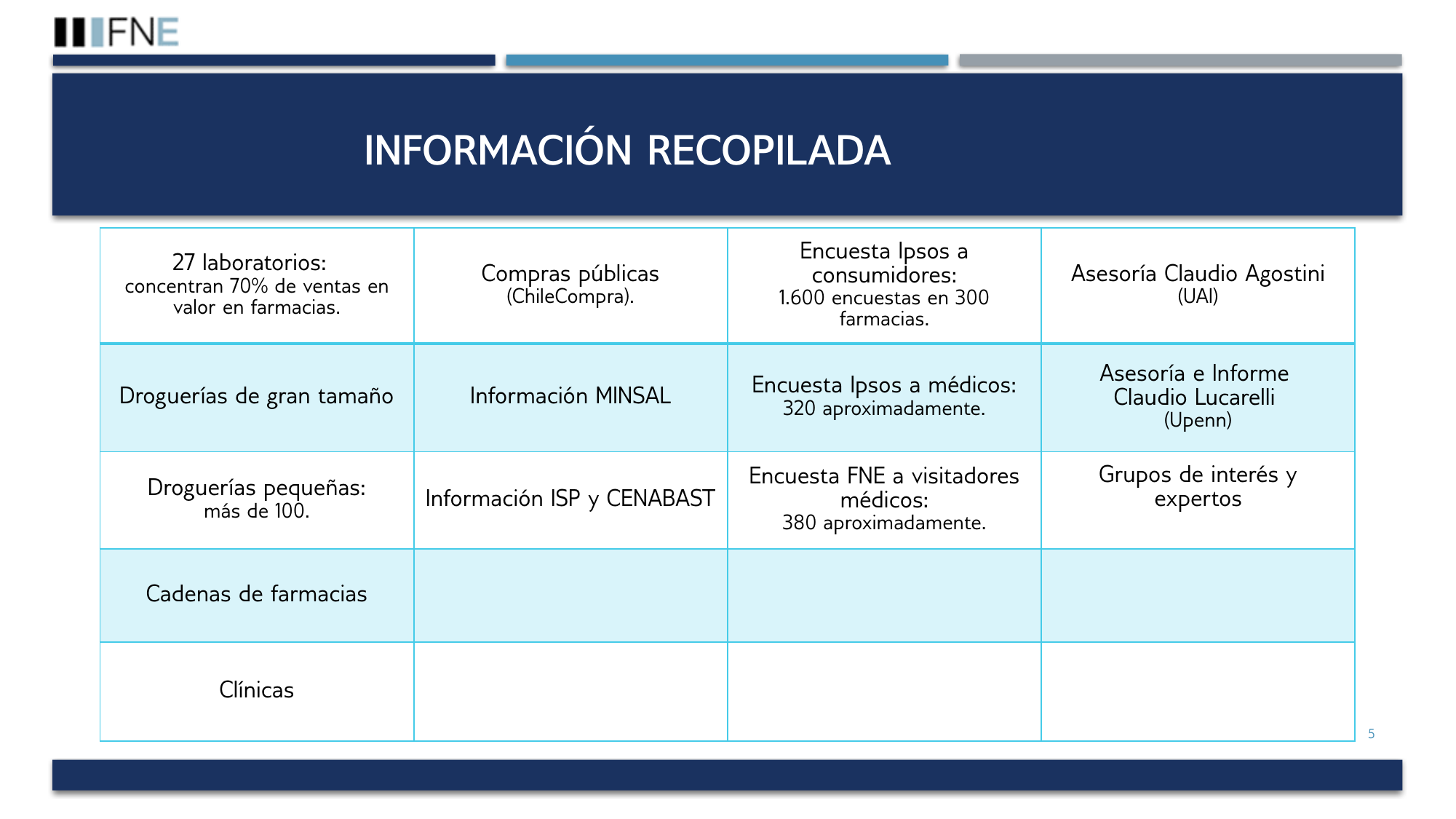

# Información recopilada
| 27 laboratorios: concentran 70% de ventas en valor en farmacias. | Compras públicas (ChileCompra). | Encuesta Ipsos a consumidores: 1.600 encuestas en 300 farmacias. | Asesoría Claudio Agostini (UAI) |
| --- | --- | --- | --- |
| Droguerías de gran tamaño | Información MINSAL | Encuesta Ipsos a médicos: 320 aproximadamente. | Asesoría e Informe Claudio Lucarelli (Upenn) |
| Droguerías pequeñas: más de 100. | Información ISP y CENABAST | Encuesta FNE a visitadores médicos: 380 aproximadamente. | Grupos de interés y expertos |
| Cadenas de farmacias |  |  |  |
| Clínicas |  |  |  |

5